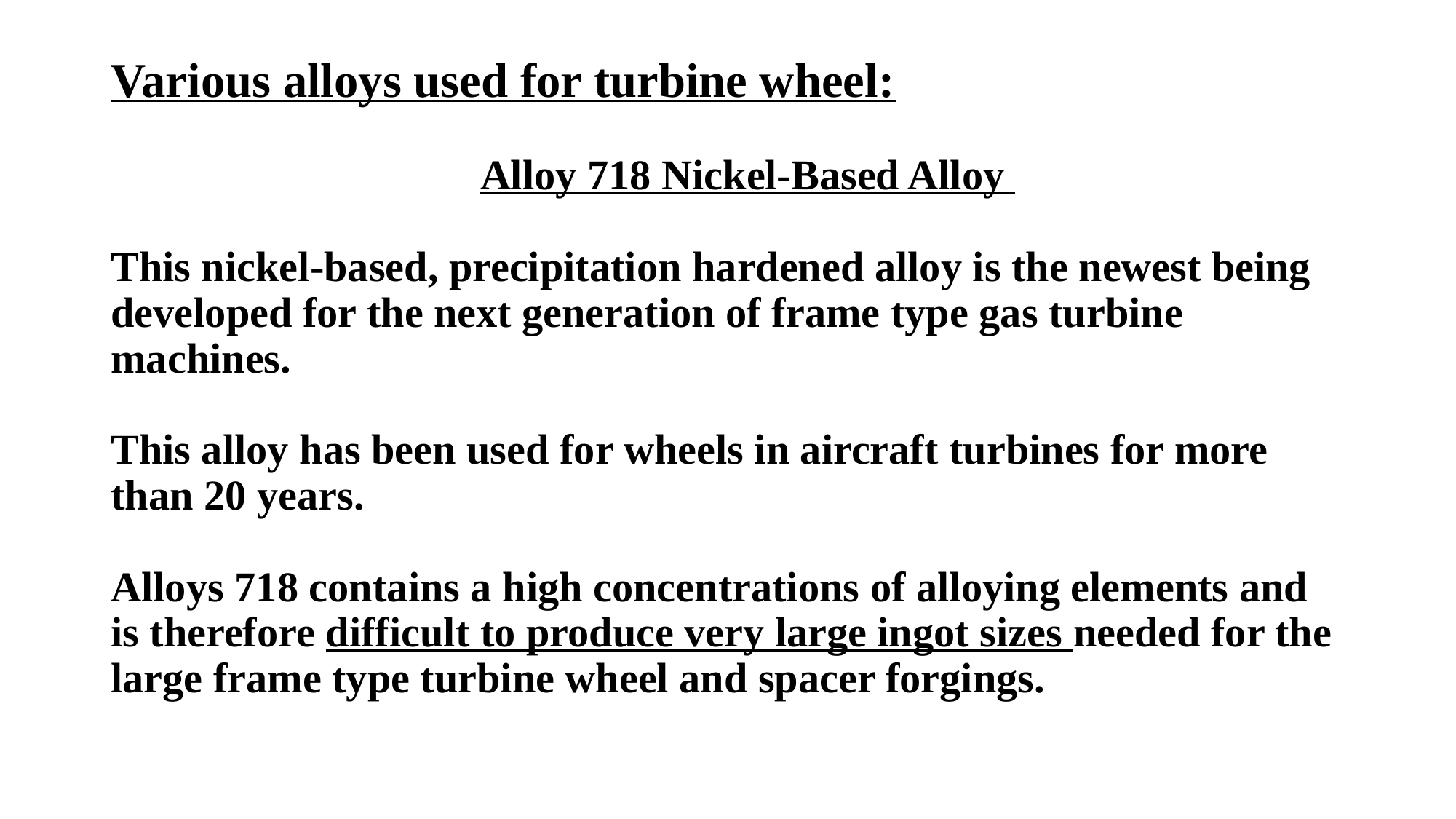

# Various alloys used for turbine wheel: Alloy 718 Nickel-Based Alloy This nickel-based, precipitation hardened alloy is the newest being developed for the next generation of frame type gas turbine machines. This alloy has been used for wheels in aircraft turbines for more than 20 years. Alloys 718 contains a high concentrations of alloying elements and is therefore difficult to produce very large ingot sizes needed for the large frame type turbine wheel and spacer forgings.